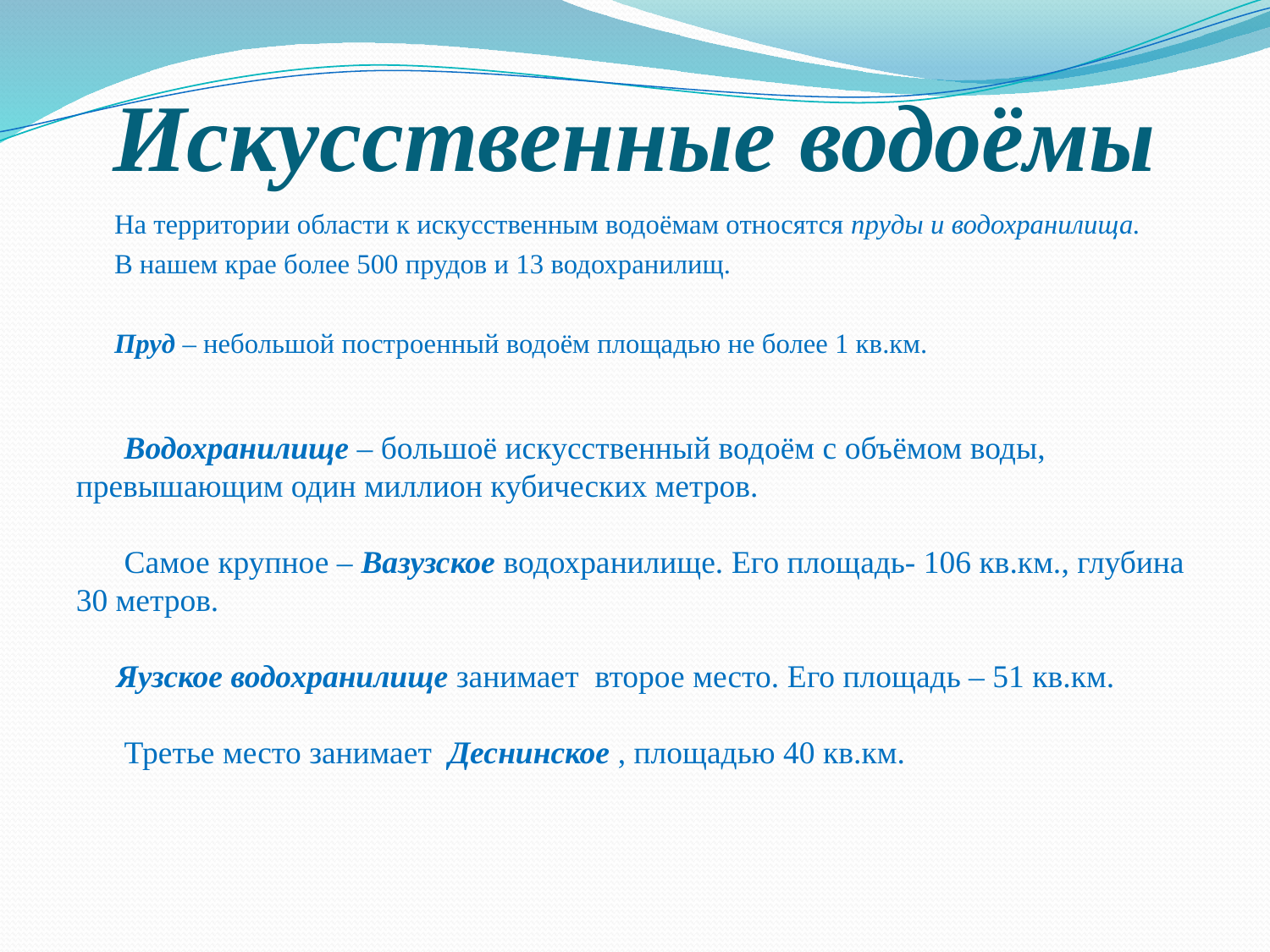

# Искусственные водоёмы

       На территории области к искусственным водоёмам относятся пруды и водохранилища.
       В нашем крае более 500 прудов и 13 водохранилищ.

       Пруд – небольшой построенный водоём площадью не более 1 кв.км.

      Водохранилище – большоё искусственный водоём с объёмом воды, превышающим один миллион кубических метров.

      Самое крупное – Вазузское водохранилище. Его площадь- 106 кв.км., глубина 30 метров.

     Яузское водохранилище занимает  второе место. Его площадь – 51 кв.км.

      Третье место занимает  Деснинское , площадью 40 кв.км.